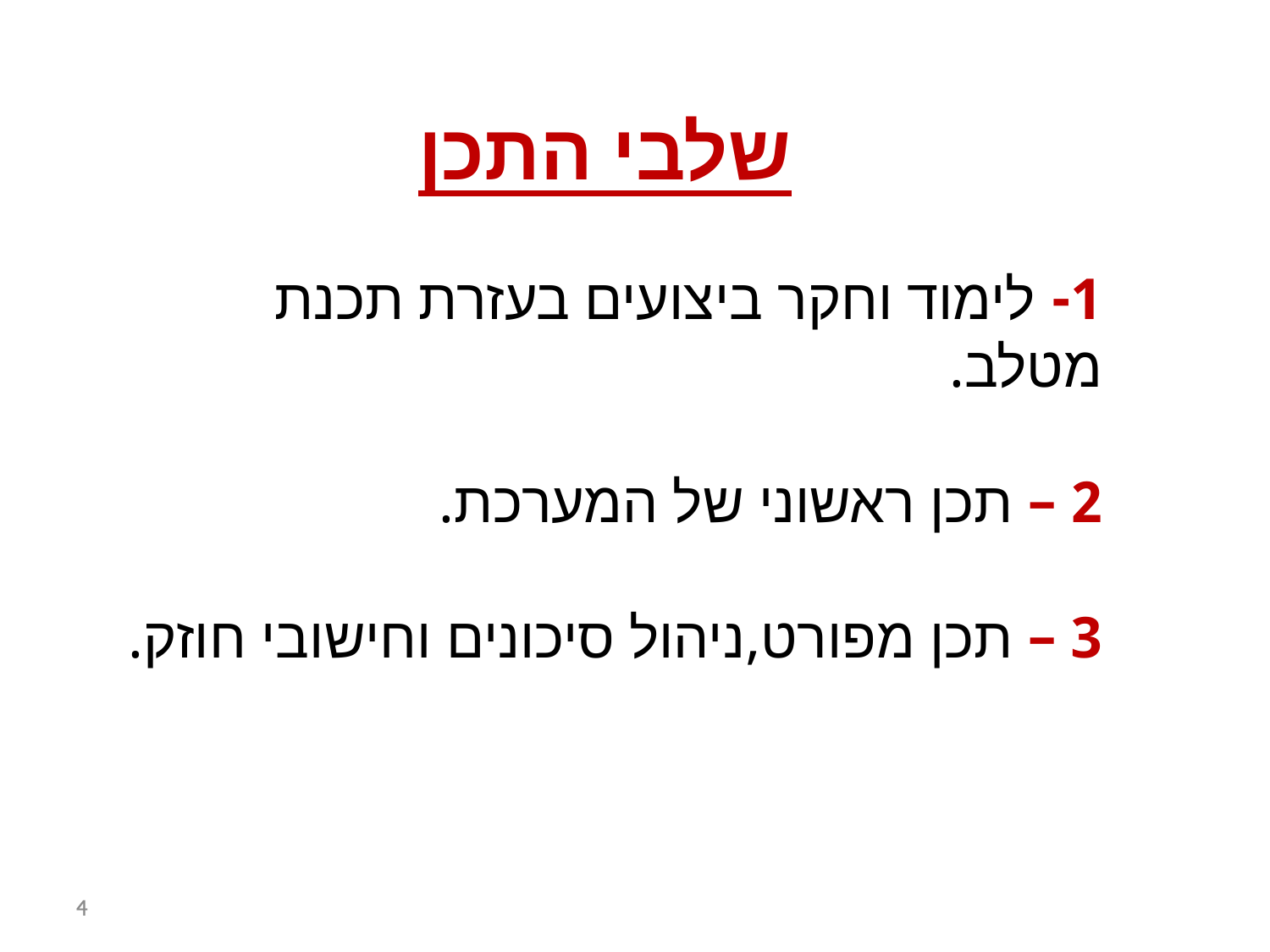

שלבי התכן

1- לימוד וחקר ביצועים בעזרת תכנת מטלב.

2 – תכן ראשוני של המערכת.

3 – תכן מפורט,ניהול סיכונים וחישובי חוזק.

4